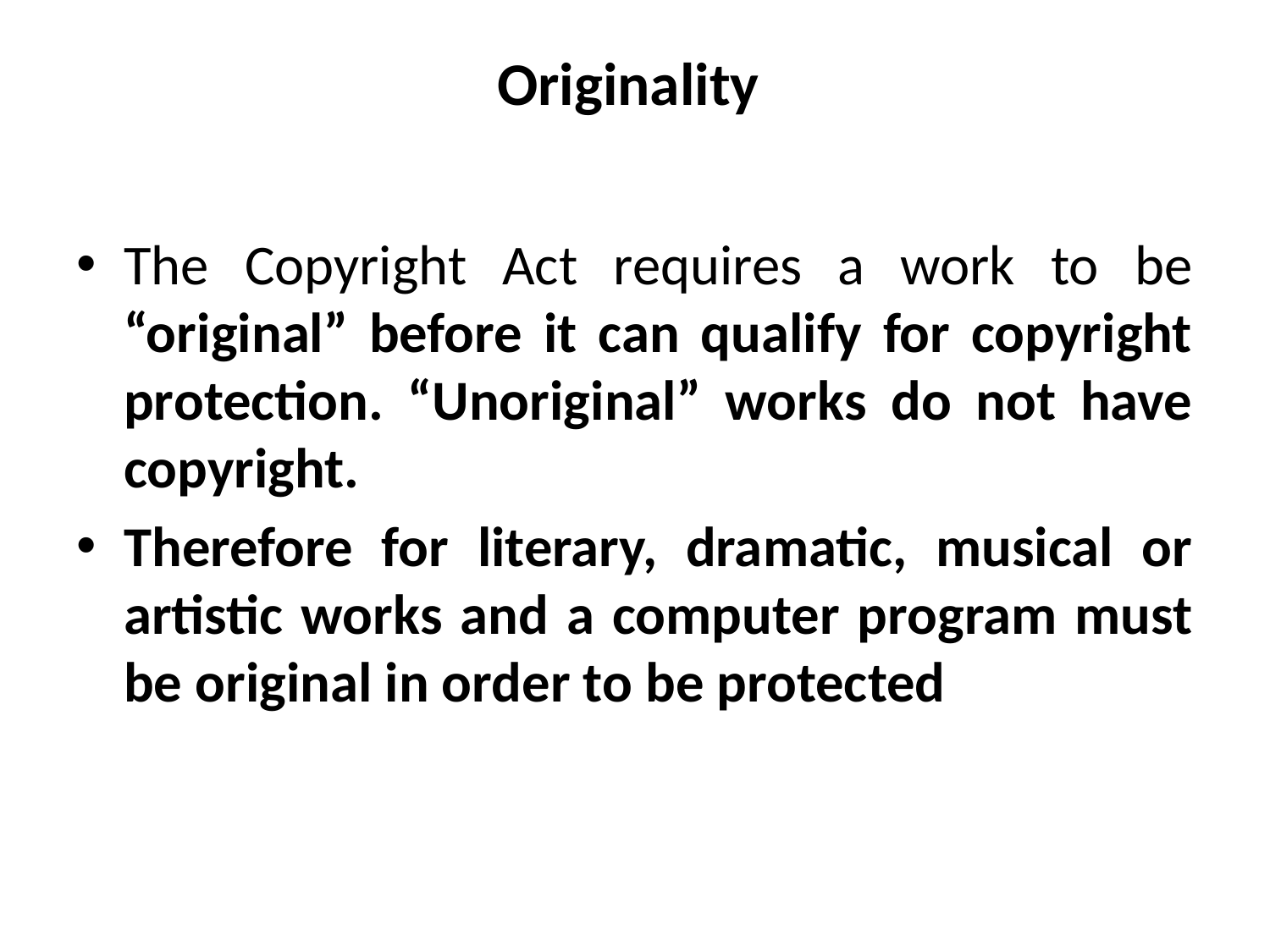

# Originality
The Copyright Act requires a work to be “original” before it can qualify for copyright protection. “Unoriginal” works do not have copyright.
Therefore for literary, dramatic, musical or artistic works and a computer program must be original in order to be protected